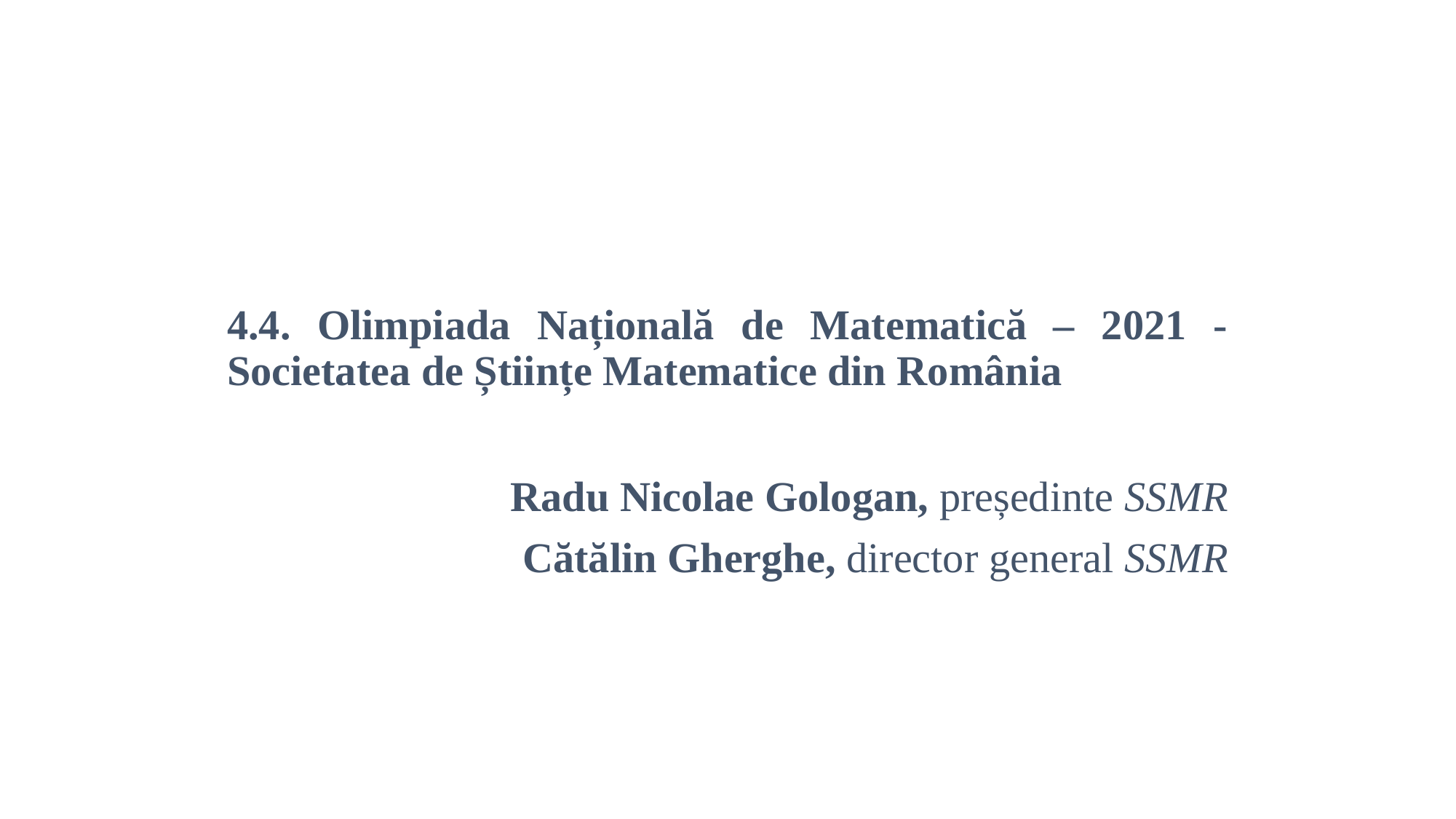

4.4. Olimpiada Națională de Matematică – 2021 - Societatea de Științe Matematice din România

Radu Nicolae Gologan, președinte SSMR
Cătălin Gherghe, director general SSMR